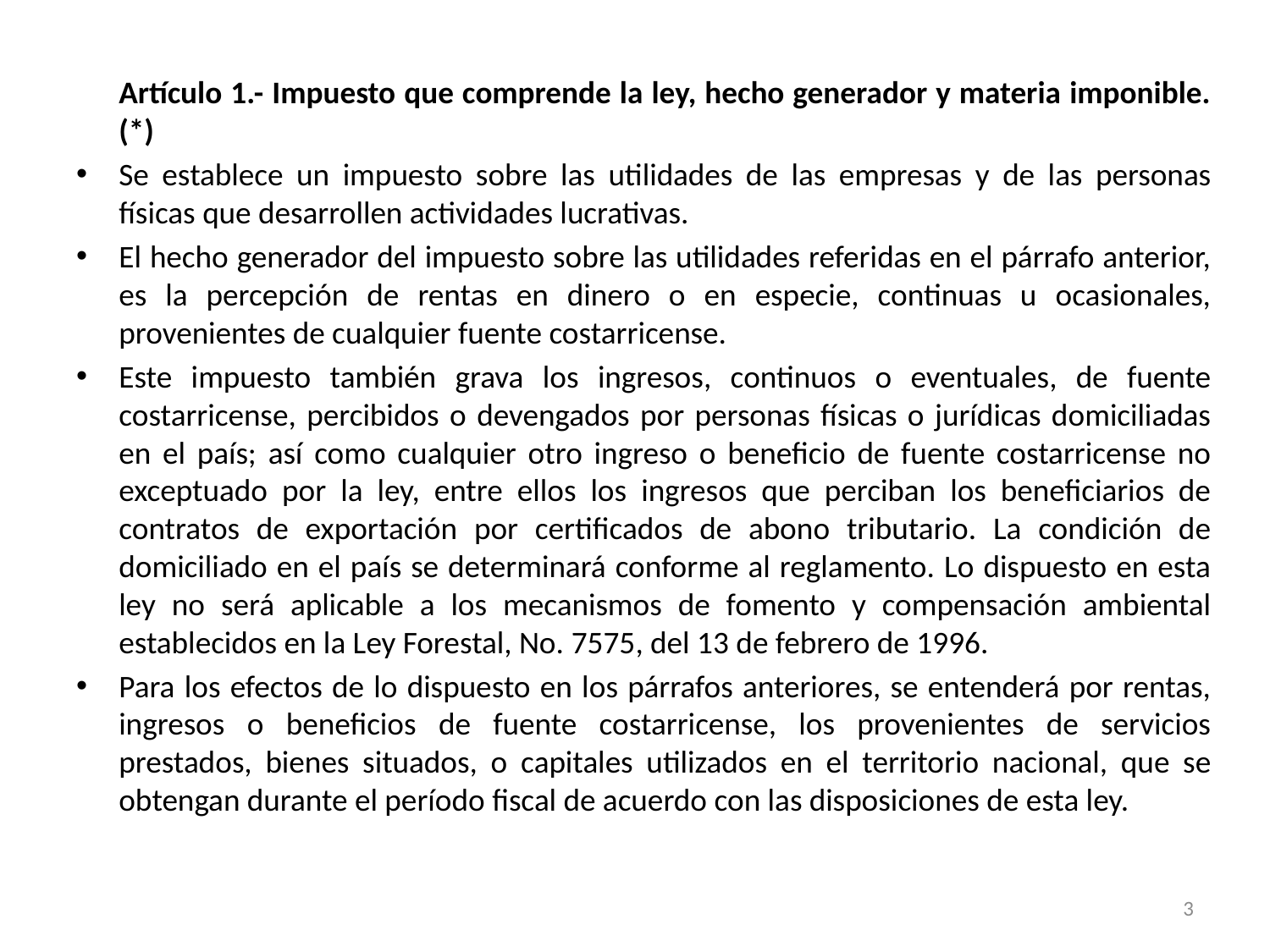

Artículo 1.- Impuesto que comprende la ley, hecho generador y materia imponible. (*)
Se establece un impuesto sobre las utilidades de las empresas y de las personas físicas que desarrollen actividades lucrativas.
El hecho generador del impuesto sobre las utilidades referidas en el párrafo anterior, es la percepción de rentas en dinero o en especie, continuas u ocasionales, provenientes de cualquier fuente costarricense.
Este impuesto también grava los ingresos, continuos o eventuales, de fuente costarricense, percibidos o devengados por personas físicas o jurídicas domiciliadas en el país; así como cualquier otro ingreso o beneficio de fuente costarricense no exceptuado por la ley, entre ellos los ingresos que perciban los beneficiarios de contratos de exportación por certificados de abono tributario. La condición de domiciliado en el país se determinará conforme al reglamento. Lo dispuesto en esta ley no será aplicable a los mecanismos de fomento y compensación ambiental establecidos en la Ley Forestal, No. 7575, del 13 de febrero de 1996.
Para los efectos de lo dispuesto en los párrafos anteriores, se entenderá por rentas, ingresos o beneficios de fuente costarricense, los provenientes de servicios prestados, bienes situados, o capitales utilizados en el territorio nacional, que se obtengan durante el período fiscal de acuerdo con las disposiciones de esta ley.

3